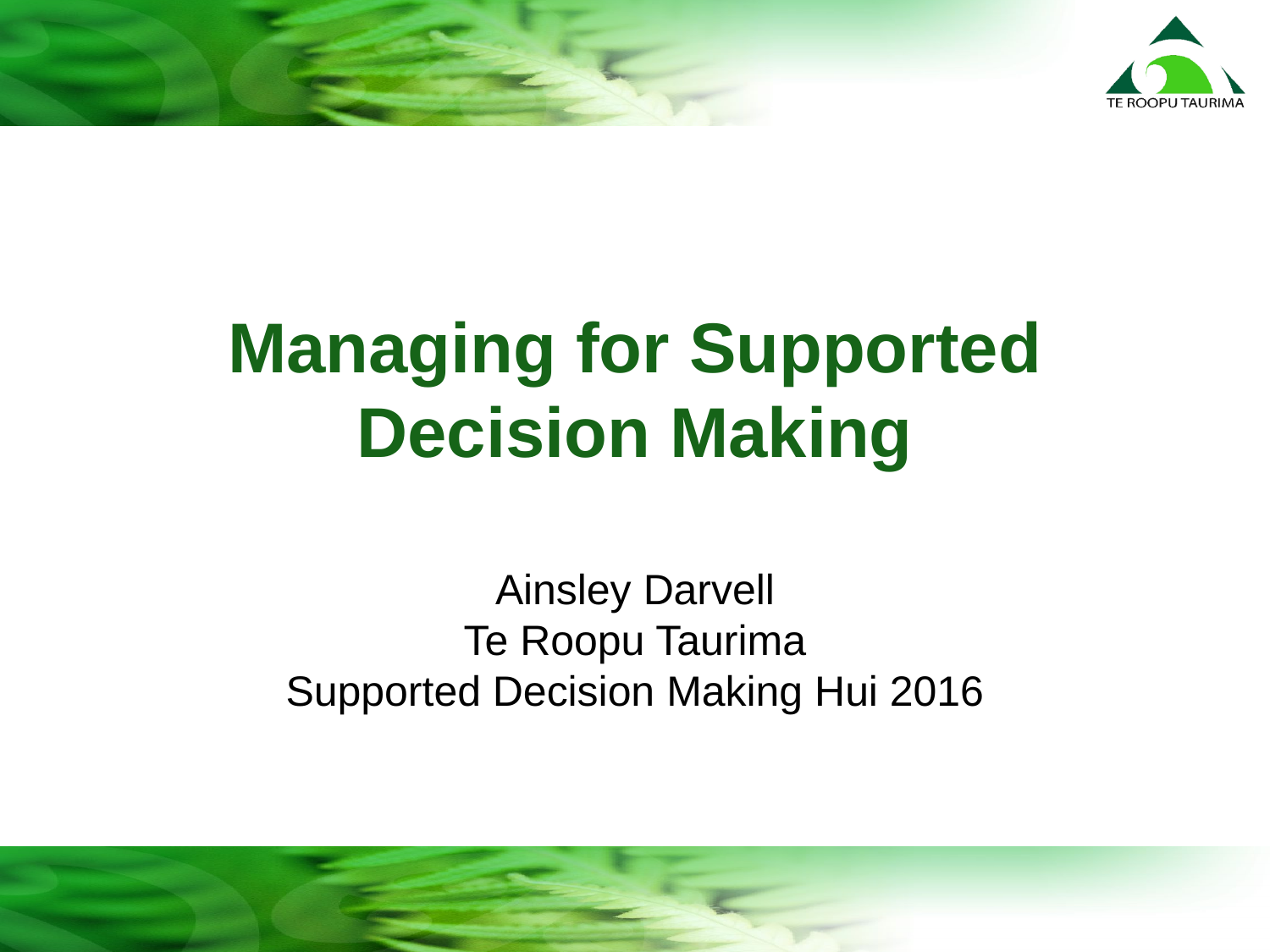

# Managing for Supported Decision Making
Ainsley Darvell
Te Roopu Taurima
Supported Decision Making Hui 2016